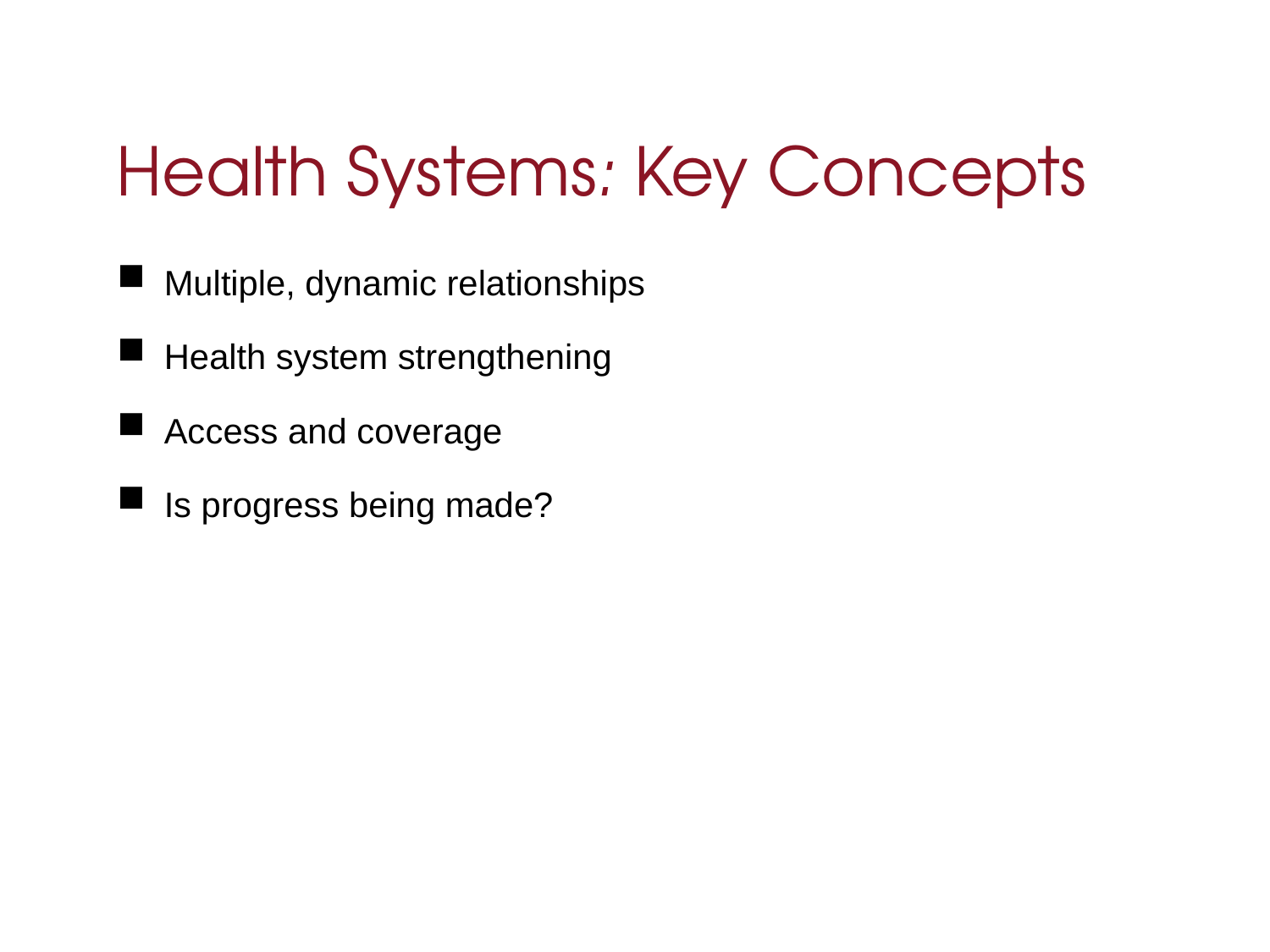

# Health Systems: Key Concepts
Multiple, dynamic relationships
Health system strengthening
Access and coverage
Is progress being made?